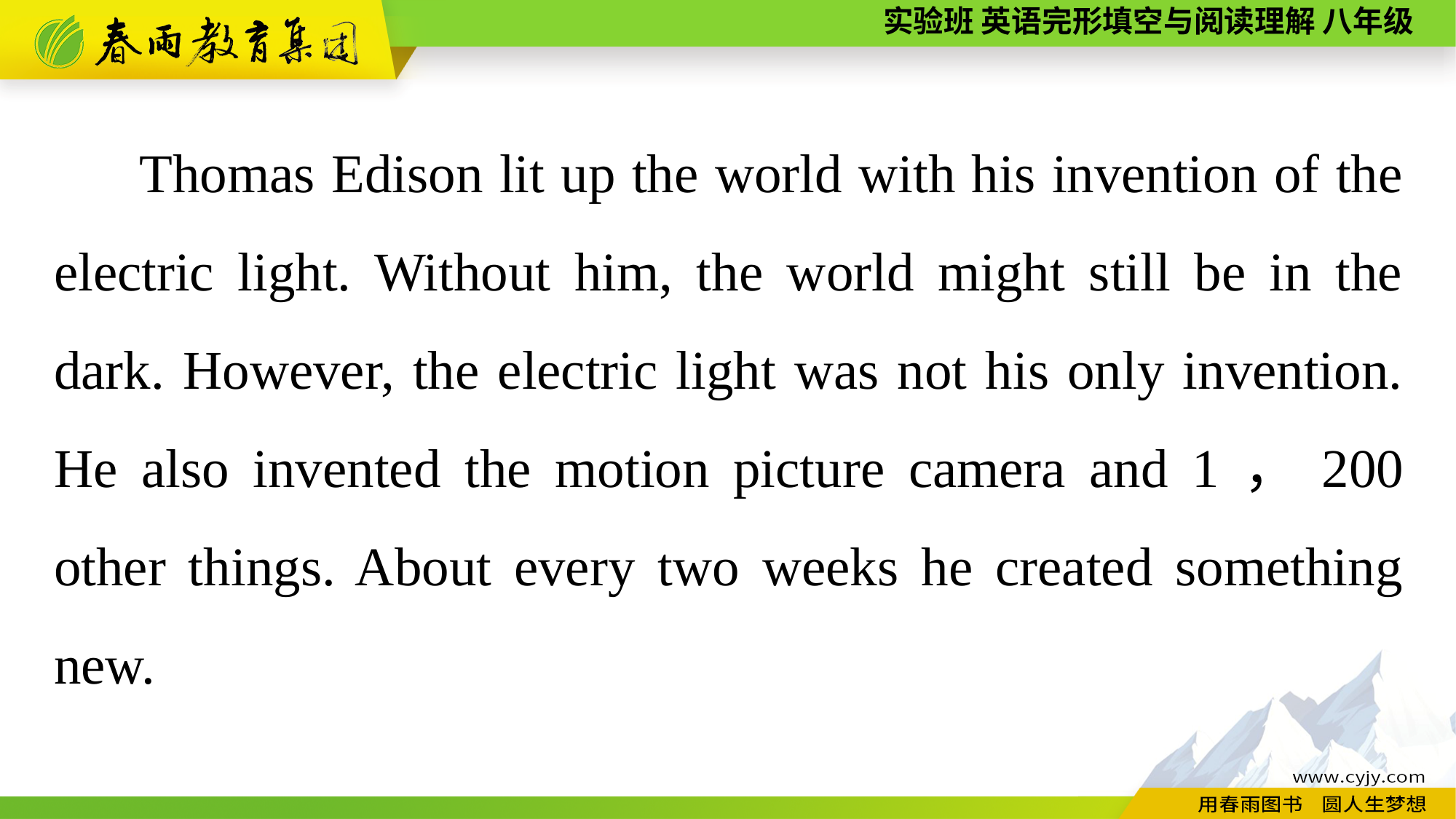

Thomas Edison lit up the world with his invention of the electric light. Without him, the world might still be in the dark. However, the electric light was not his only invention. He also invented the motion picture camera and 1，200 other things. About every two weeks he created something new.